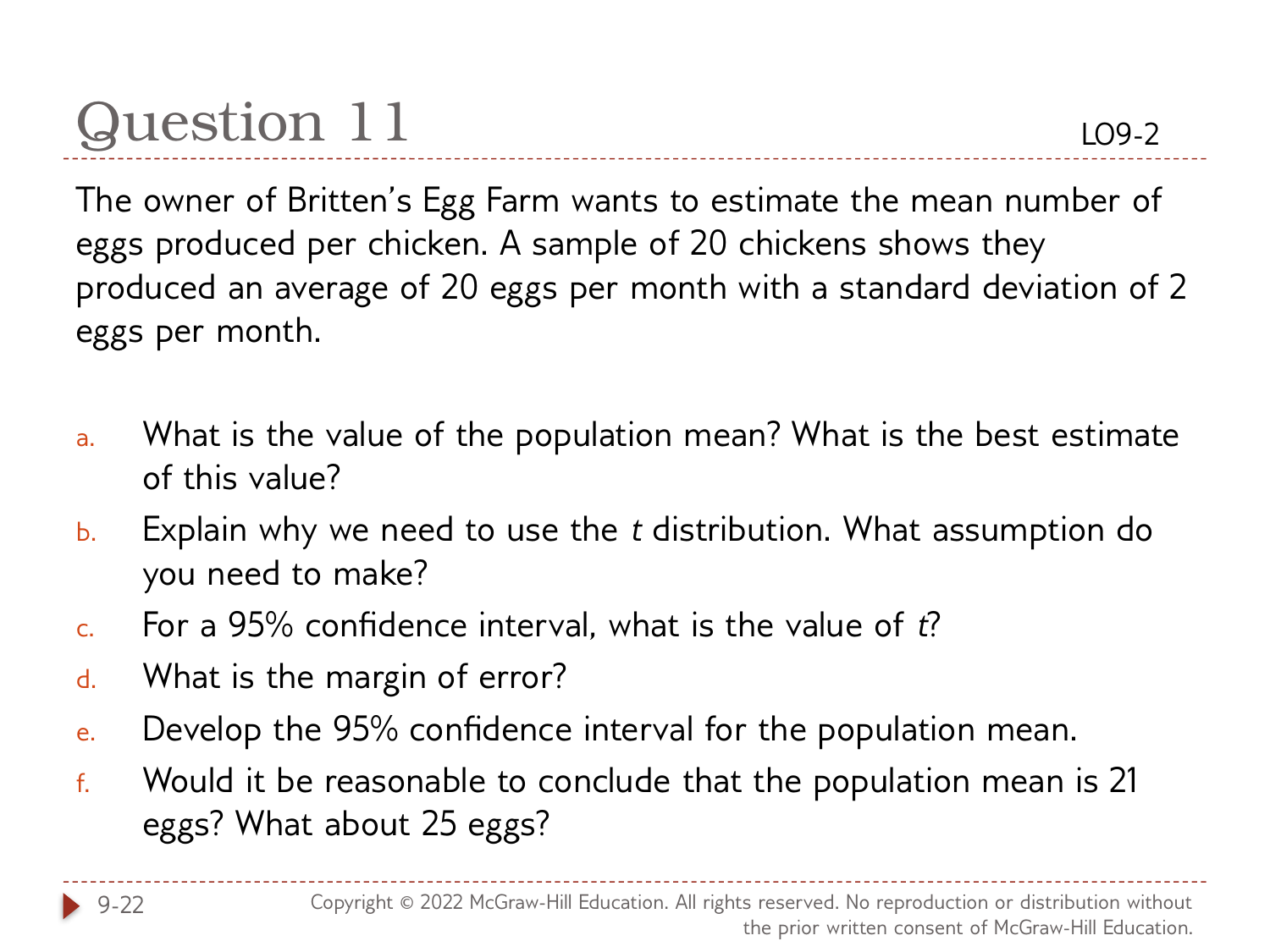

# Question 11
LO9-2
The owner of Britten’s Egg Farm wants to estimate the mean number of eggs produced per chicken. A sample of 20 chickens shows they produced an average of 20 eggs per month with a standard deviation of 2 eggs per month.

What is the value of the population mean? What is the best estimate of this value?
Explain why we need to use the t distribution. What assumption do you need to make?
For a 95% confidence interval, what is the value of t?
What is the margin of error?
Develop the 95% confidence interval for the population mean.
Would it be reasonable to conclude that the population mean is 21 eggs? What about 25 eggs?
9-22
Copyright © 2022 McGraw-Hill Education. All rights reserved. No reproduction or distribution without the prior written consent of McGraw-Hill Education.